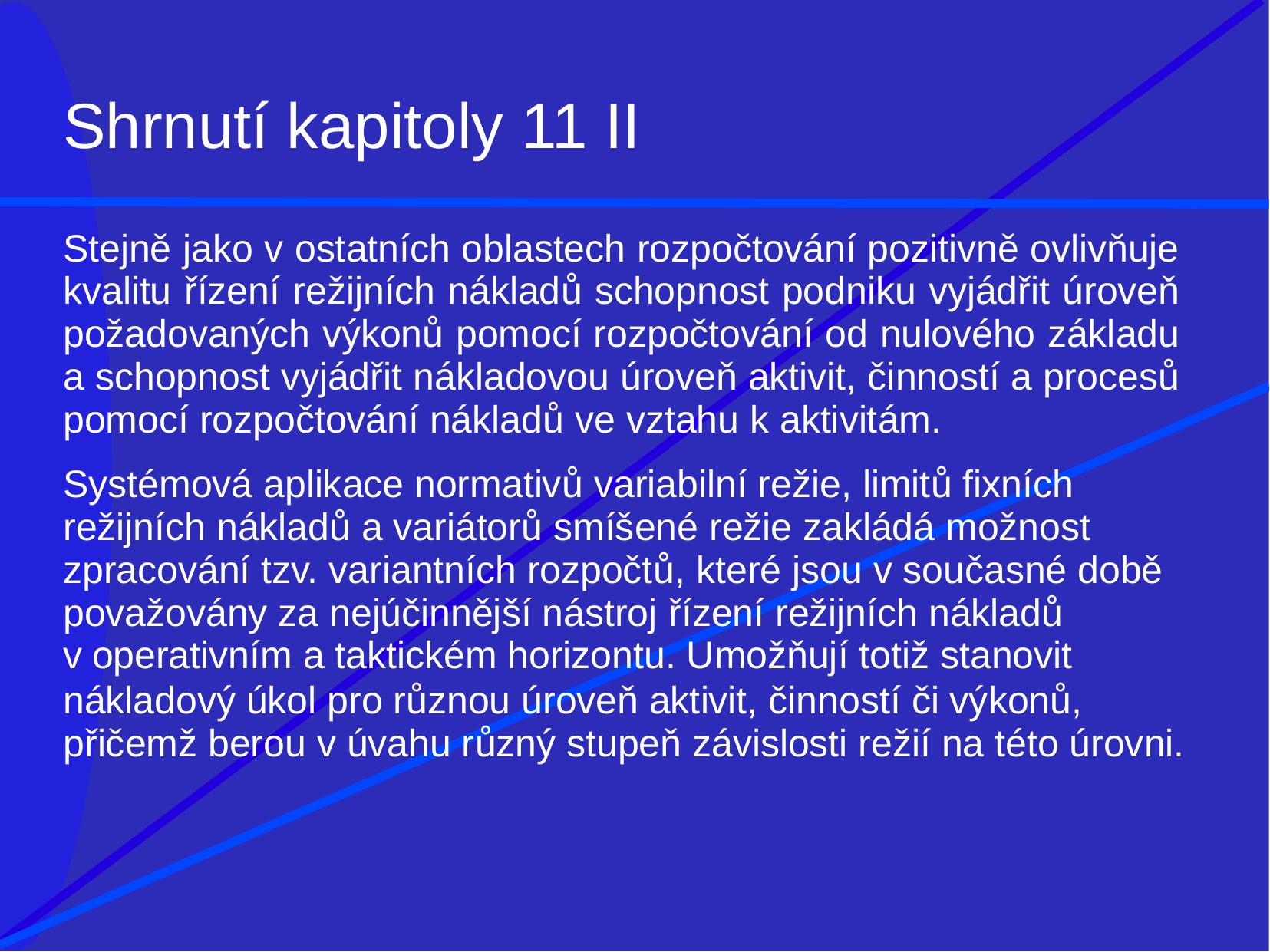

# Shrnutí kapitoly 11 II
Stejně jako v ostatních oblastech rozpočtování pozitivně ovlivňuje kvalitu řízení režijních nákladů schopnost podniku vyjádřit úroveň požadovaných výkonů pomocí rozpočtování od nulového základu a schopnost vyjádřit nákladovou úroveň aktivit, činností a procesů pomocí rozpočtování nákladů ve vztahu k aktivitám.
Systémová aplikace normativů variabilní režie, limitů fixních režijních nákladů a variátorů smíšené režie zakládá možnost zpracování tzv. variantních rozpočtů, které jsou v současné době považovány za nejúčinnější nástroj řízení režijních nákladů
v operativním a taktickém horizontu. Umožňují totiž stanovit
nákladový úkol pro různou úroveň aktivit, činností či výkonů, přičemž berou v úvahu různý stupeň závislosti režií na této úrovni.